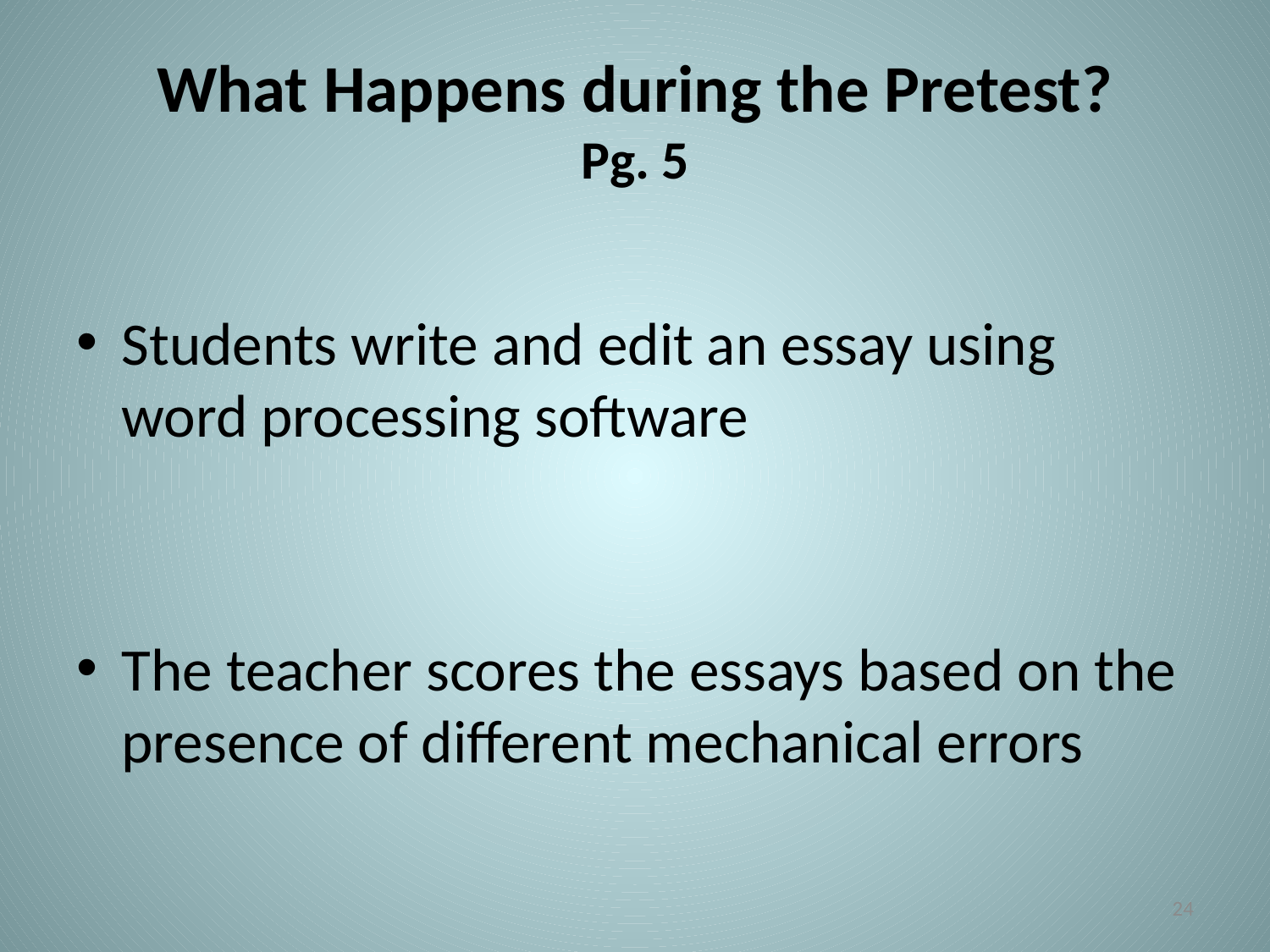

# What Happens during the Pretest? Pg. 5

Students write and edit an essay using word processing software

The teacher scores the essays based on the presence of different mechanical errors

24